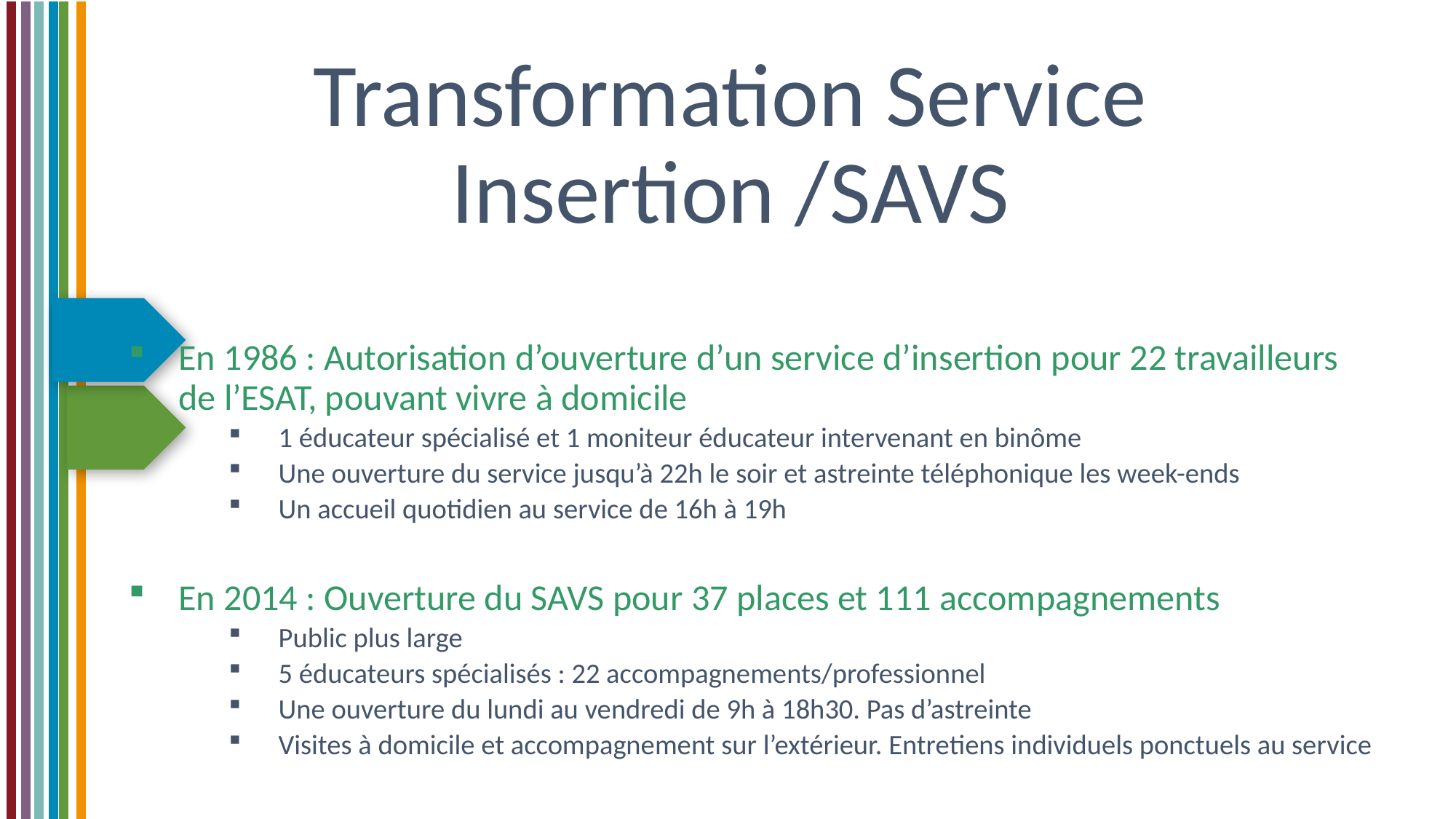

Transformation Service Insertion /SAVS

En 1986 : Autorisation d’ouverture d’un service d’insertion pour 22 travailleurs de l’ESAT, pouvant vivre à domicile
1 éducateur spécialisé et 1 moniteur éducateur intervenant en binôme
Une ouverture du service jusqu’à 22h le soir et astreinte téléphonique les week-ends
Un accueil quotidien au service de 16h à 19h

En 2014 : Ouverture du SAVS pour 37 places et 111 accompagnements
Public plus large
5 éducateurs spécialisés : 22 accompagnements/professionnel
Une ouverture du lundi au vendredi de 9h à 18h30. Pas d’astreinte
Visites à domicile et accompagnement sur l’extérieur. Entretiens individuels ponctuels au service